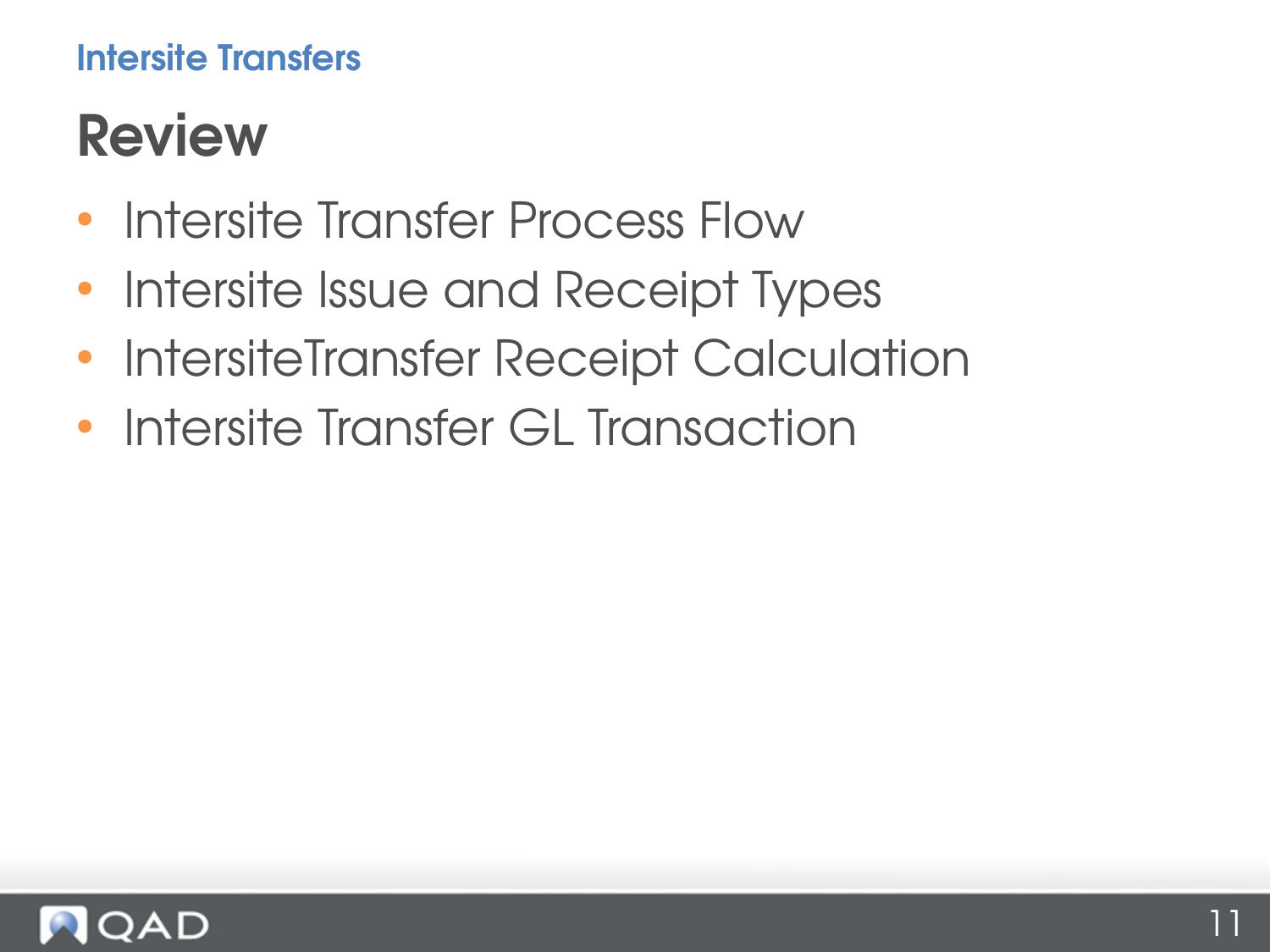

Intersite Transfers
# Review
Intersite Transfer Process Flow
Intersite Issue and Receipt Types
IntersiteTransfer Receipt Calculation
Intersite Transfer GL Transaction

11